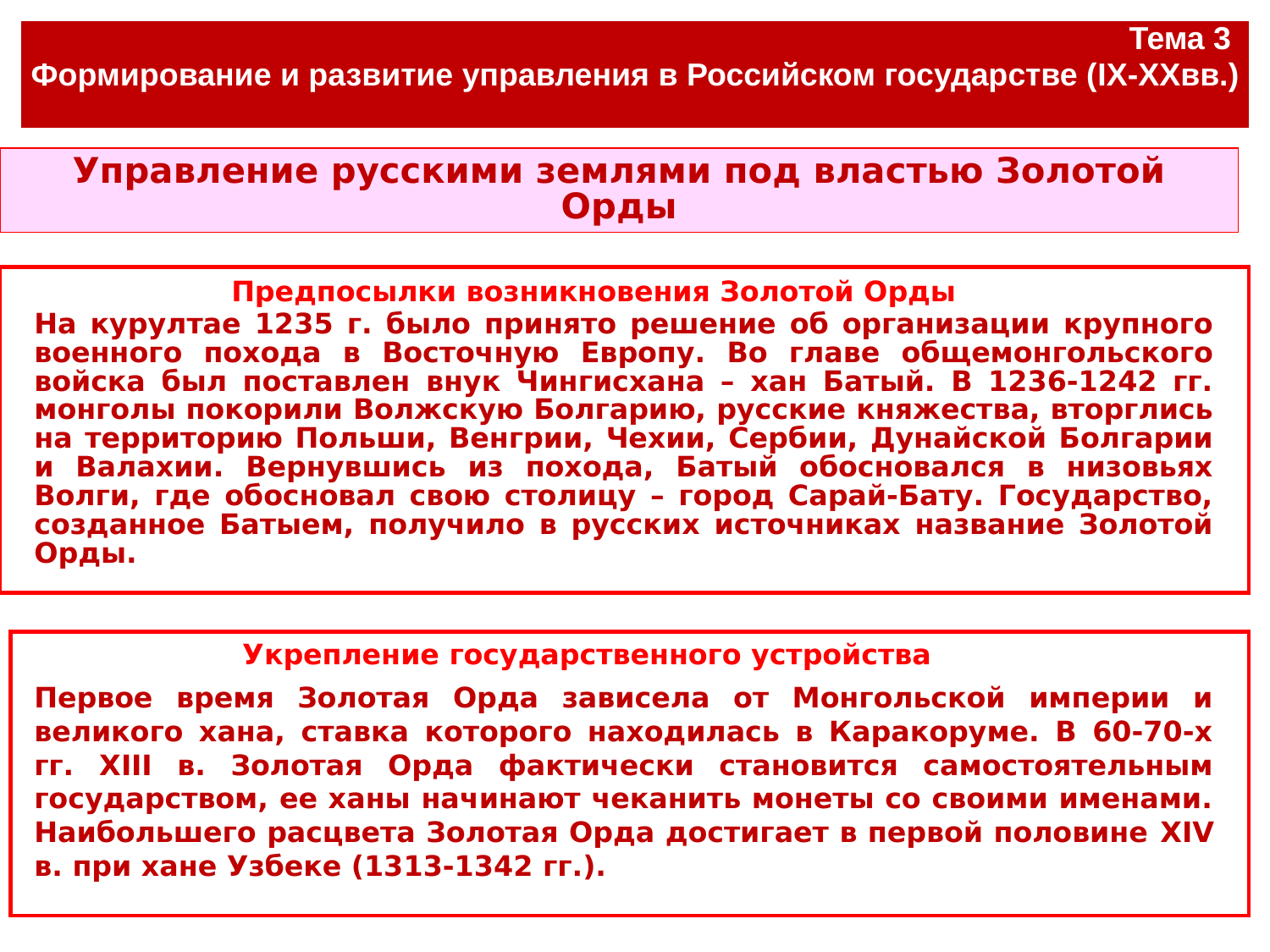

| Тема 3 Формирование и развитие управления в Российском государстве (IX-XXвв.) |
| --- |
#
Управление русскими землями под властью Золотой Орды

Предпосылки возникновения Золотой Орды
На курултае 1235 г. было принято решение об организации крупного военного похода в Восточную Европу. Во главе общемонгольского войска был поставлен внук Чингисхана – хан Батый. В 1236-1242 гг. монголы покорили Волжскую Болгарию, русские княжества, вторглись на территорию Польши, Венгрии, Чехии, Сербии, Дунайской Болгарии и Валахии. Вернувшись из похода, Батый обосновался в низовьях Волги, где обосновал свою столицу – город Сарай-Бату. Государство, созданное Батыем, получило в русских источниках название Золотой Орды.
Укрепление государственного устройства

Первое время Золотая Орда зависела от Монгольской империи и великого хана, ставка которого находилась в Каракоруме. В 60-70-х гг. ХIII в. Золотая Орда фактически становится самостоятельным государством, ее ханы начинают чеканить монеты со своими именами. Наибольшего расцвета Золотая Орда достигает в первой половине XIV в. при хане Узбеке (1313-1342 гг.).